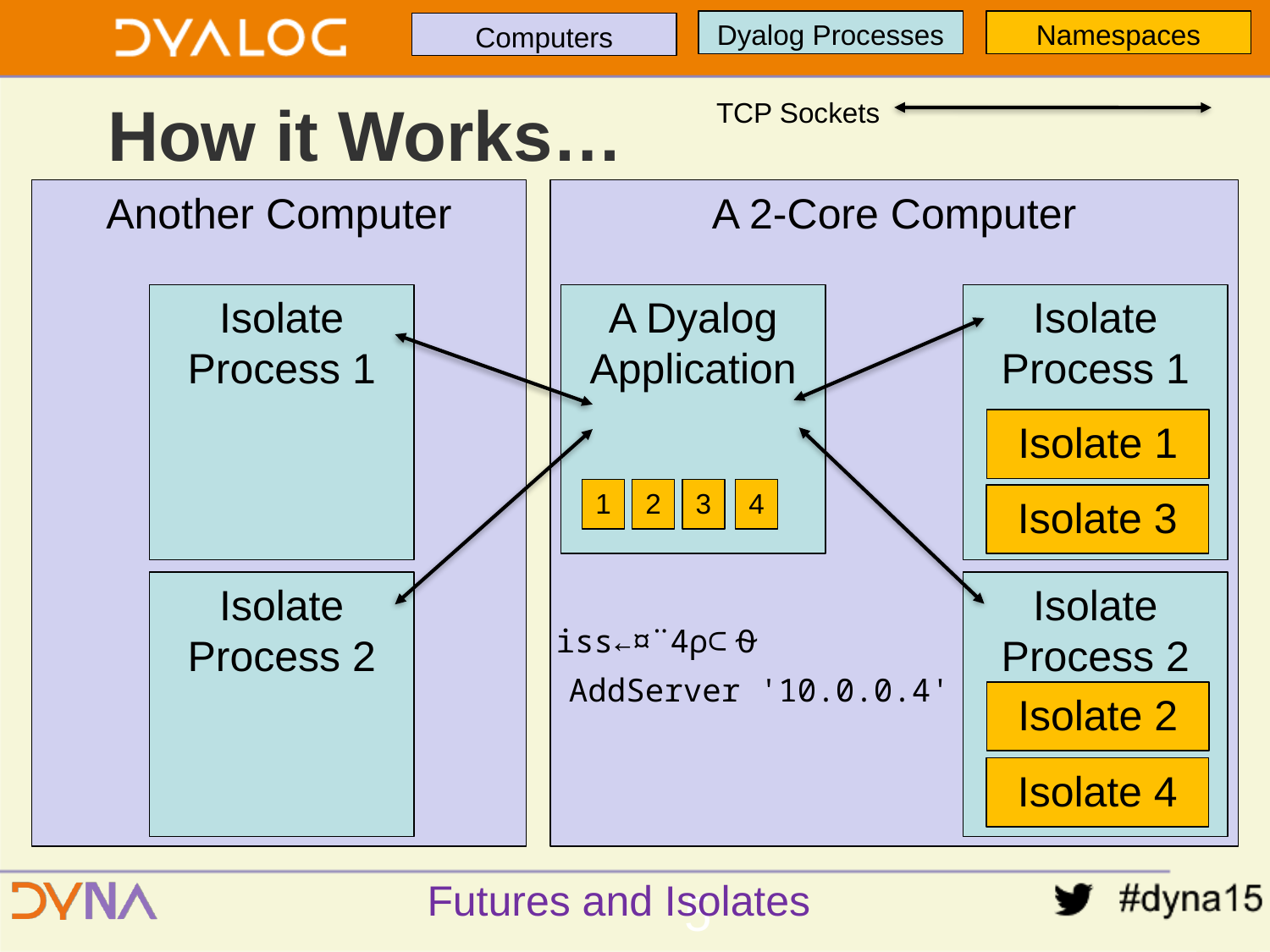

Dyalog Processes
Namespaces
Computers
# How it Works…
TCP Sockets
A 2-Core Computer
Another Computer
Isolate
Process 1
A Dyalog
Application
Isolate
Process 1
Isolate 1
1
2
3
4
Isolate 3
Isolate
Process 2
Isolate
Process 2
iss←¤¨4⍴⊂⍬
AddServer '10.0.0.4'
Isolate 2
Isolate 4
Futures and Isolates
5